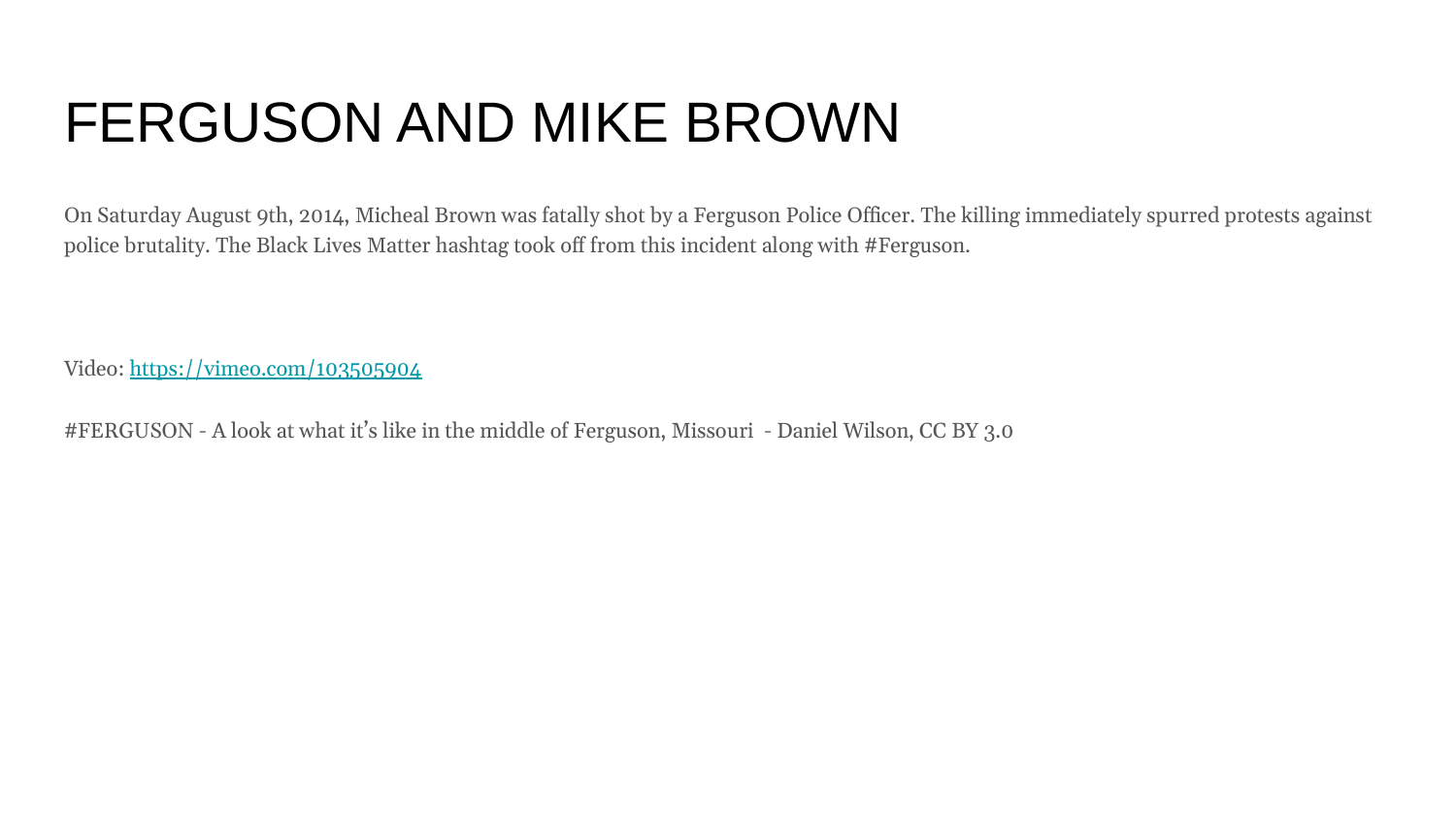

# FERGUSON AND MIKE BROWN
On Saturday August 9th, 2014, Micheal Brown was fatally shot by a Ferguson Police Officer. The killing immediately spurred protests against police brutality. The Black Lives Matter hashtag took off from this incident along with #Ferguson.

Video: https://vimeo.com/103505904
#FERGUSON - A look at what it’s like in the middle of Ferguson, Missouri  - Daniel Wilson, CC BY 3.0